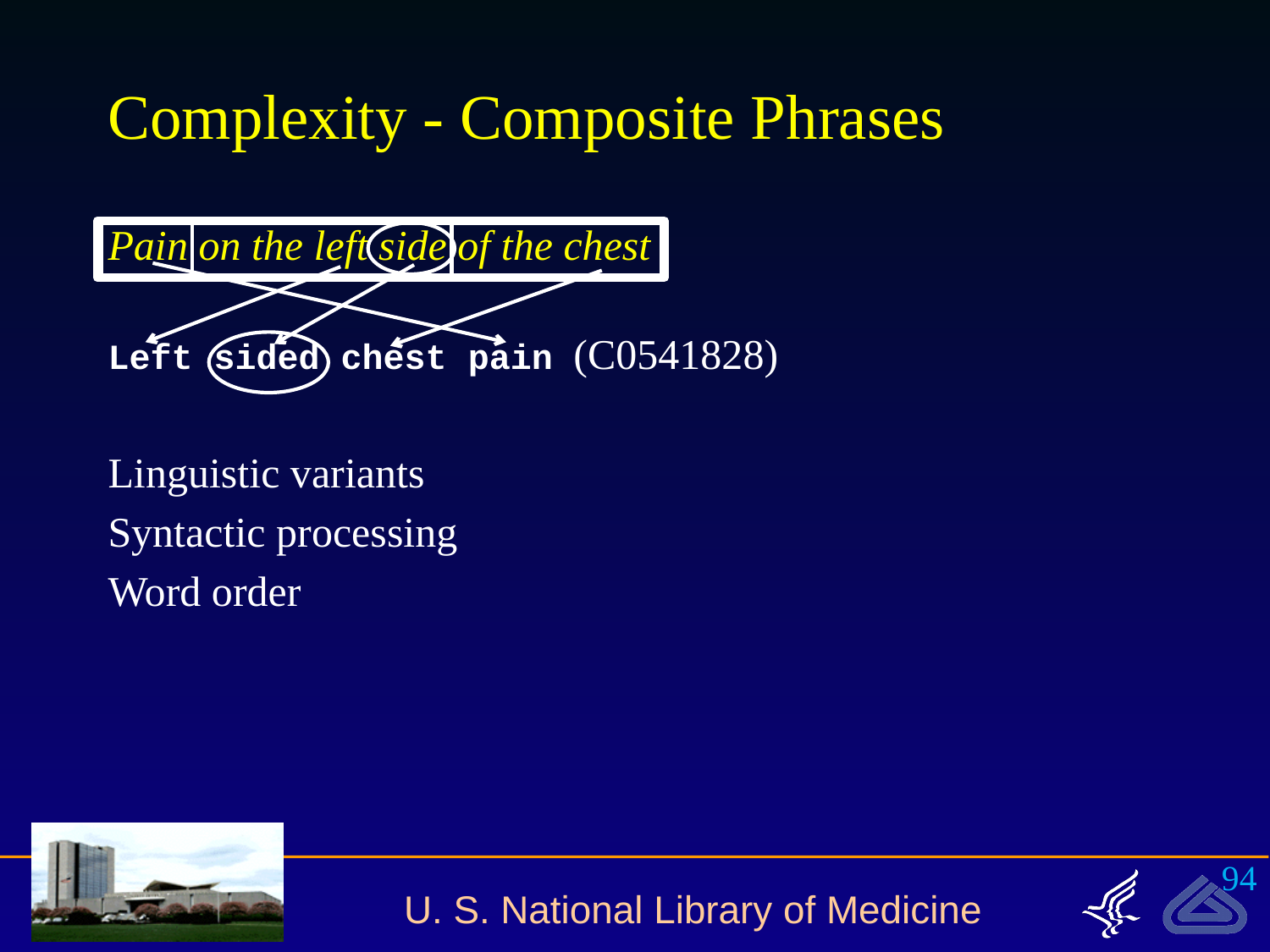

# Complexity - Composite Phrases
Pain on the left side of the chest

Left sided chest pain (C0541828)

Linguistic variants
Syntactic processing
Word order

94